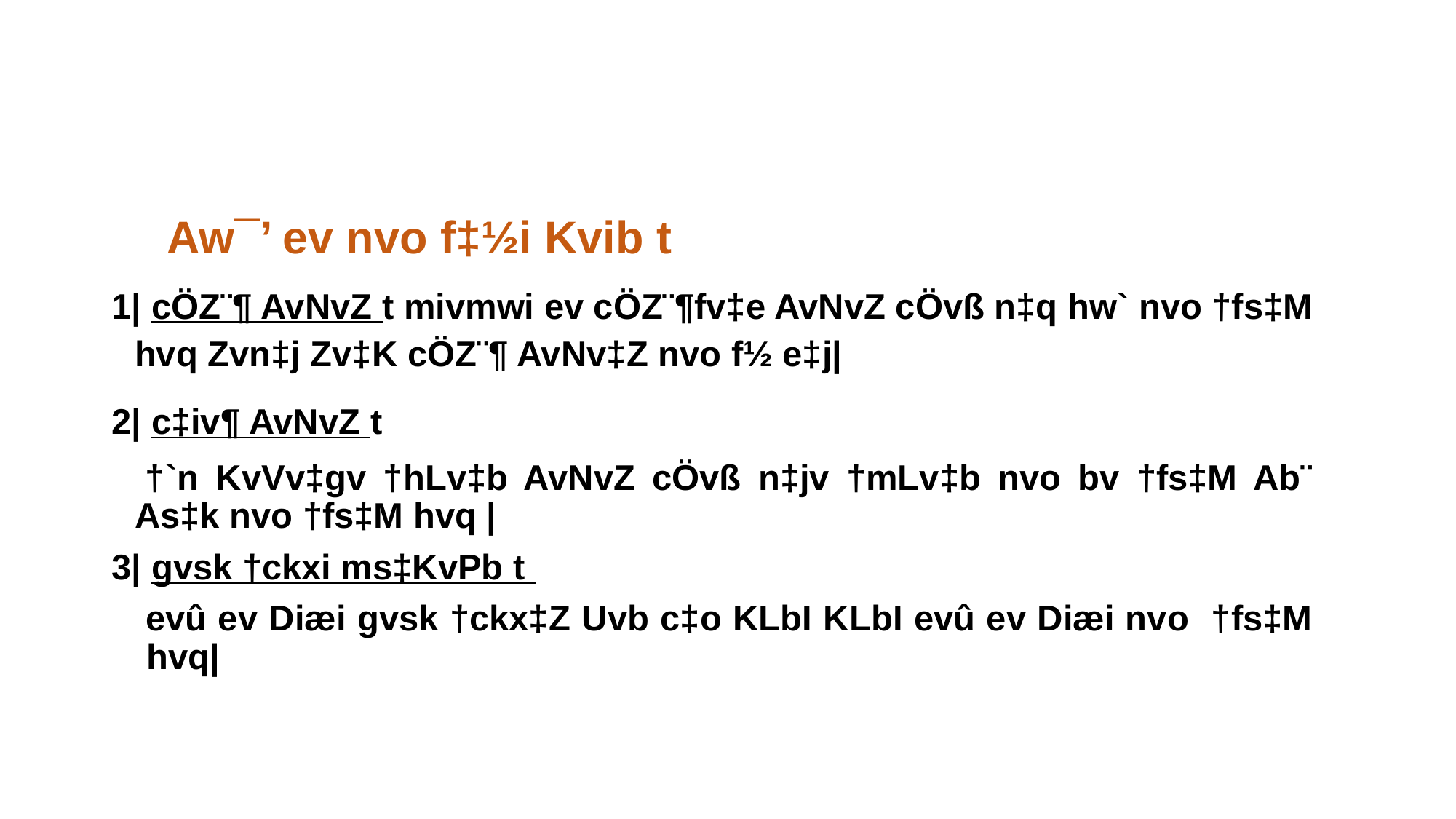

Aw¯’ ev nvo f‡½i Kvib t
1| cÖZ¨¶ AvNvZ t mivmwi ev cÖZ¨¶fv‡e AvNvZ cÖvß n‡q hw` nvo †fs‡M hvq Zvn‡j Zv‡K cÖZ¨¶ AvNv‡Z nvo f½ e‡j|
2| c‡iv¶ AvNvZ t
  †`n KvVv‡gv †hLv‡b AvNvZ cÖvß n‡jv †mLv‡b nvo bv †fs‡M Ab¨ As‡k nvo †fs‡M hvq |
3| gvsk †ckxi ms‡KvPb t
   evû ev Diæi gvsk †ckx‡Z Uvb c‡o KLbI KLbI evû ev Diæi nvo  †fs‡M hvq|